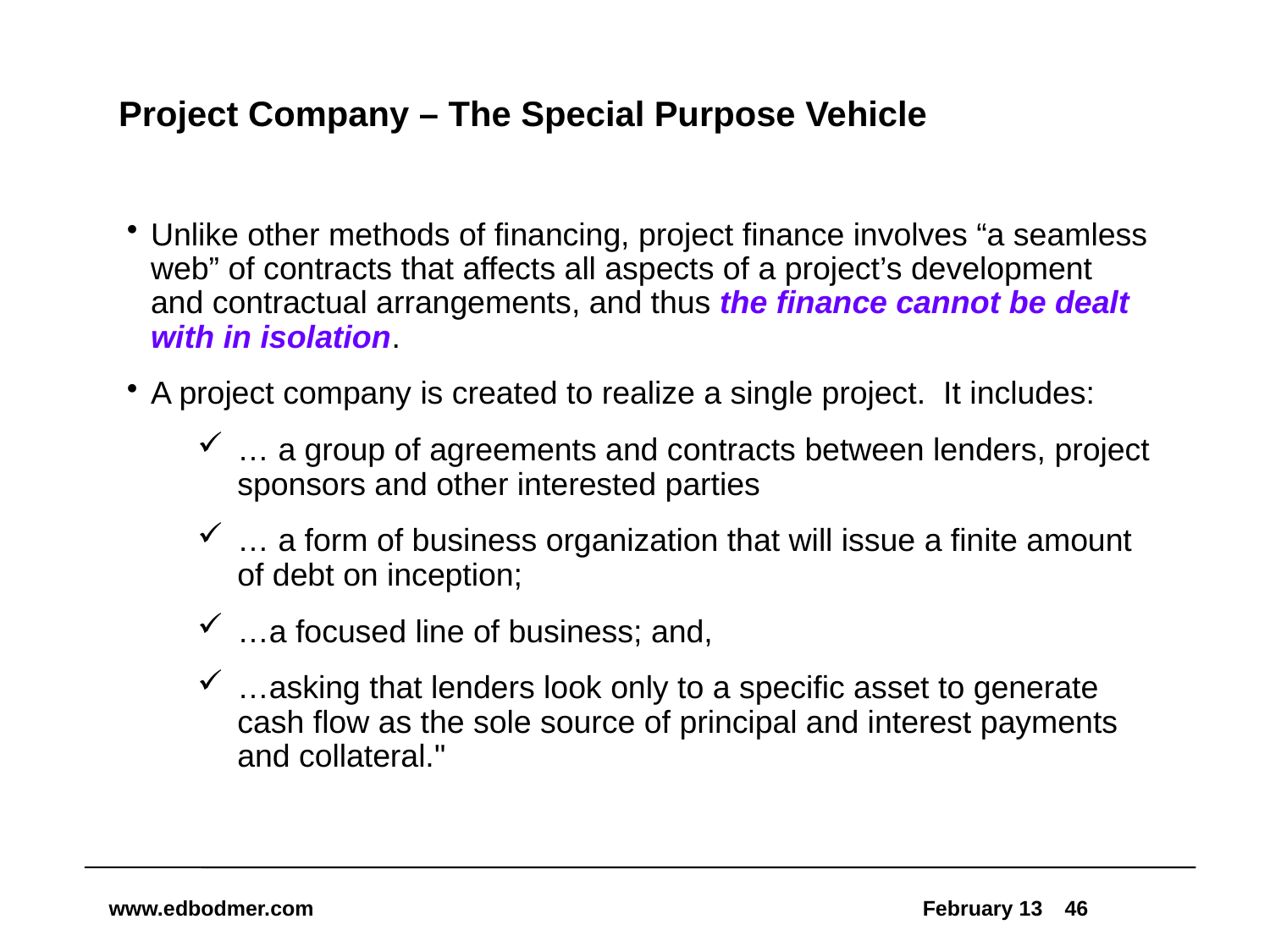

# Project Company – The Special Purpose Vehicle
Unlike other methods of financing, project finance involves “a seamless web” of contracts that affects all aspects of a project’s development and contractual arrangements, and thus the finance cannot be dealt with in isolation.
A project company is created to realize a single project.  It includes:
… a group of agreements and contracts between lenders, project sponsors and other interested parties
… a form of business organization that will issue a finite amount of debt on inception;
…a focused line of business; and,
…asking that lenders look only to a specific asset to generate cash flow as the sole source of principal and interest payments and collateral."